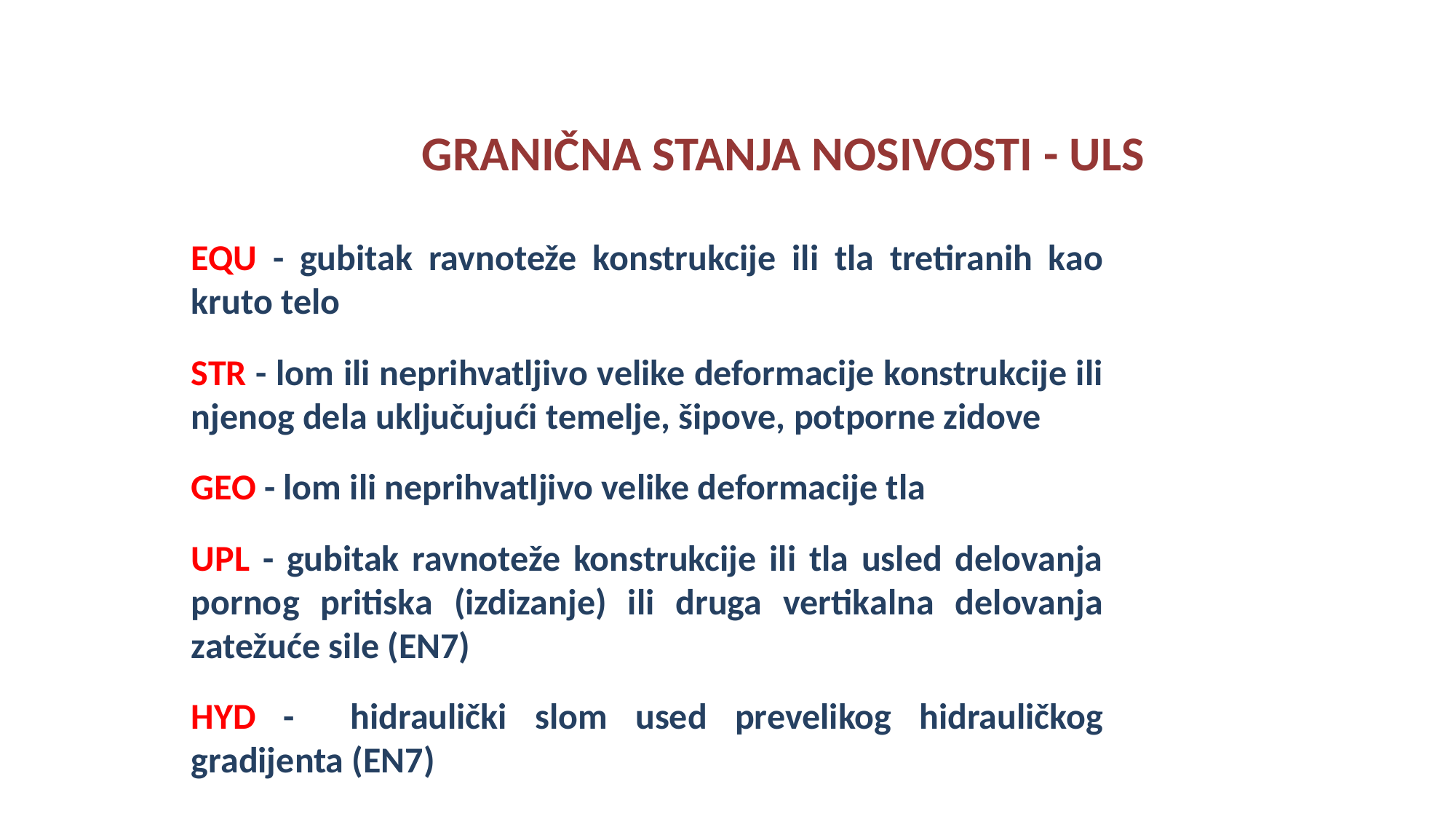

GRANIČNA STANJA NOSIVOSTI - ULS
EQU - gubitak ravnoteže konstrukcije ili tla tretiranih kao kruto telo
STR - lom ili neprihvatljivo velike deformacije konstrukcije ili njenog dela uključujući temelje, šipove, potporne zidove
GEO - lom ili neprihvatljivo velike deformacije tla
UPL - gubitak ravnoteže konstrukcije ili tla usled delovanja pornog pritiska (izdizanje) ili druga vertikalna delovanja zatežuće sile (EN7)
HYD -  hidraulički slom used prevelikog hidrauličkog gradijenta (EN7)